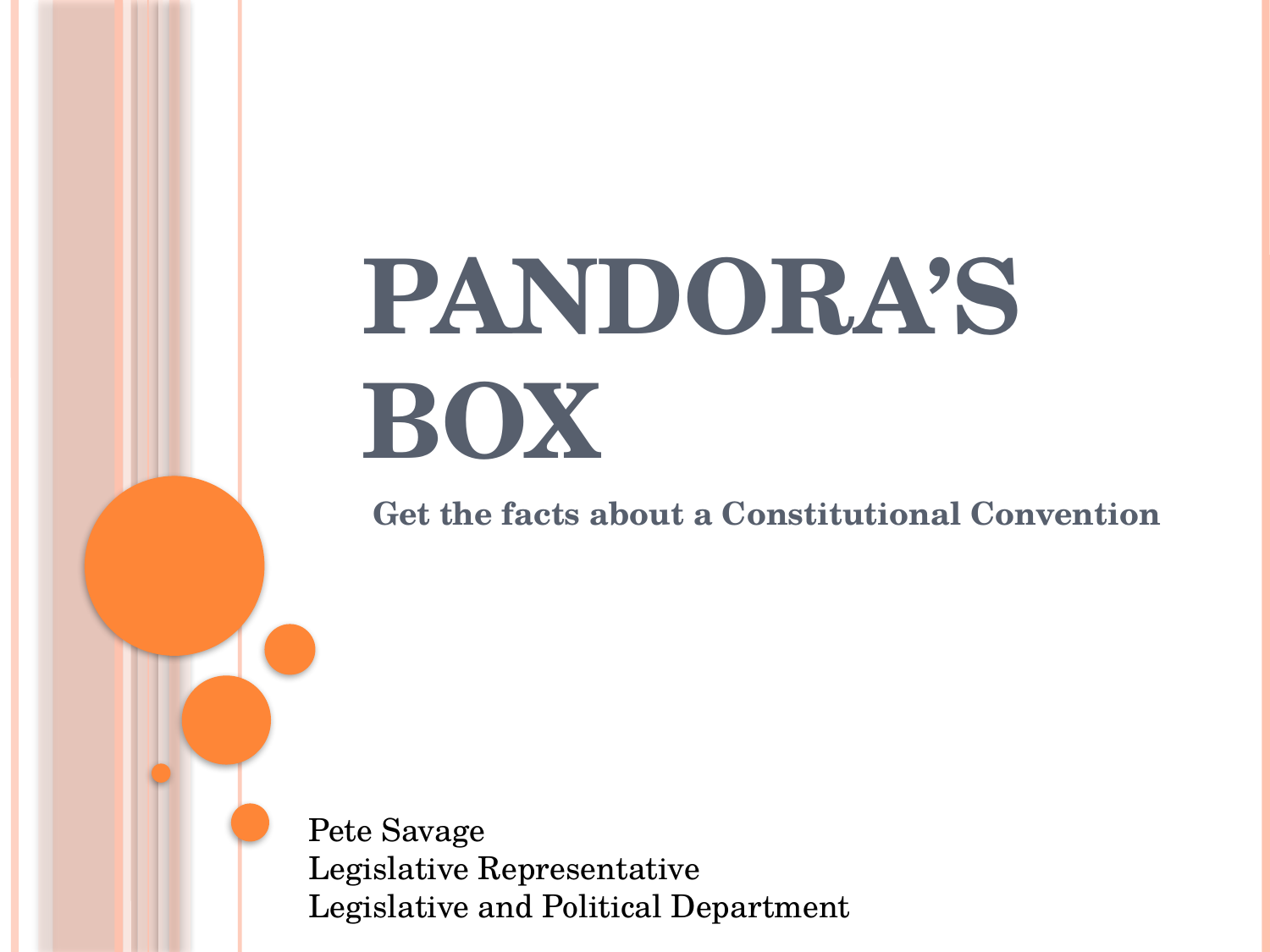

# Pandora’s box
Get the facts about a Constitutional Convention
Pete Savage
Legislative Representative
Legislative and Political Department